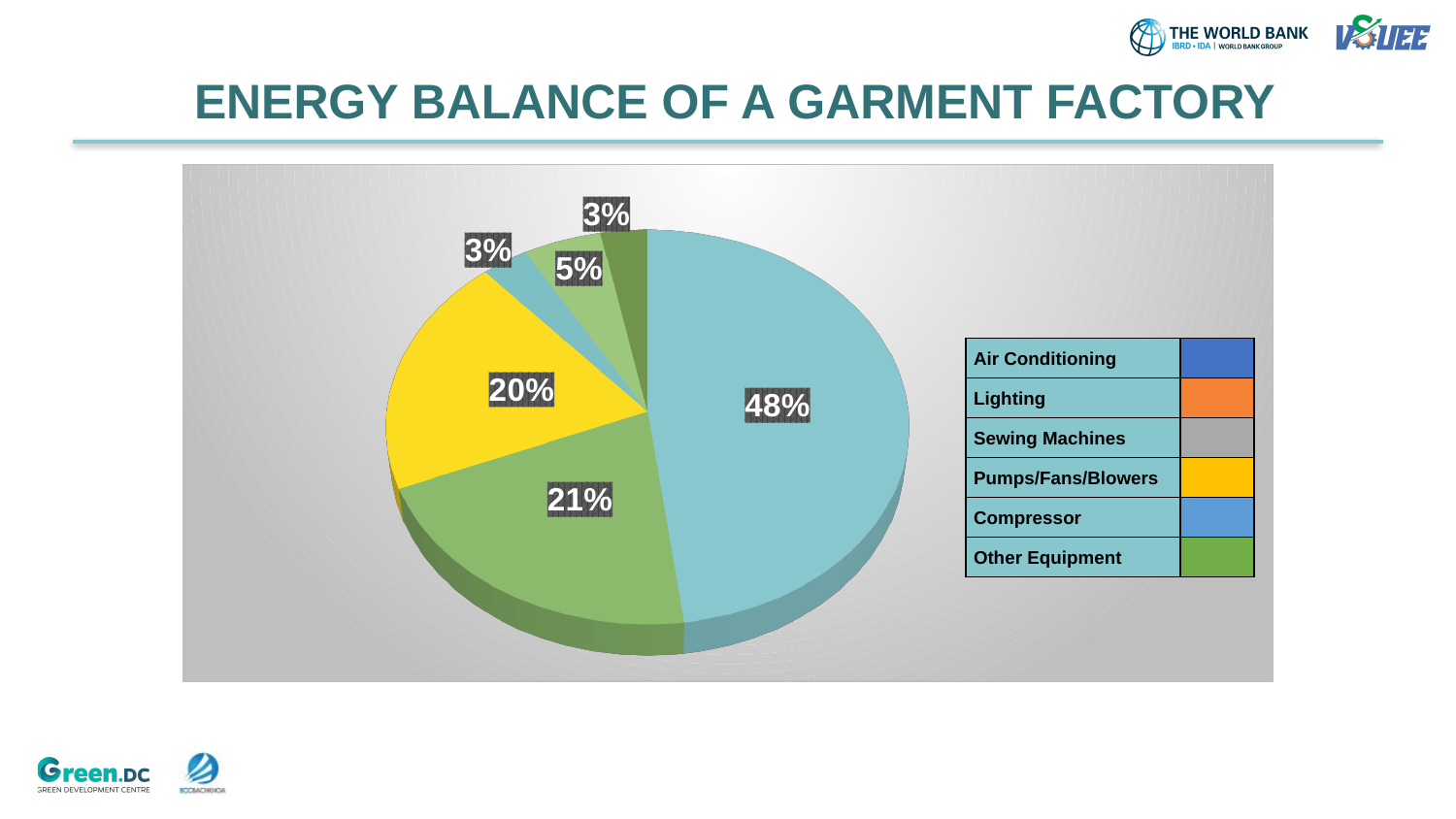

# ENERGY BALANCE OF A GARMENT FACTORY

[unsupported chart]

| Air Conditioning |  |
| --- | --- |
| Lighting |  |
| Sewing Machines |  |
| Pumps/Fans/Blowers |  |
| Compressor |  |
| Other Equipment |  |